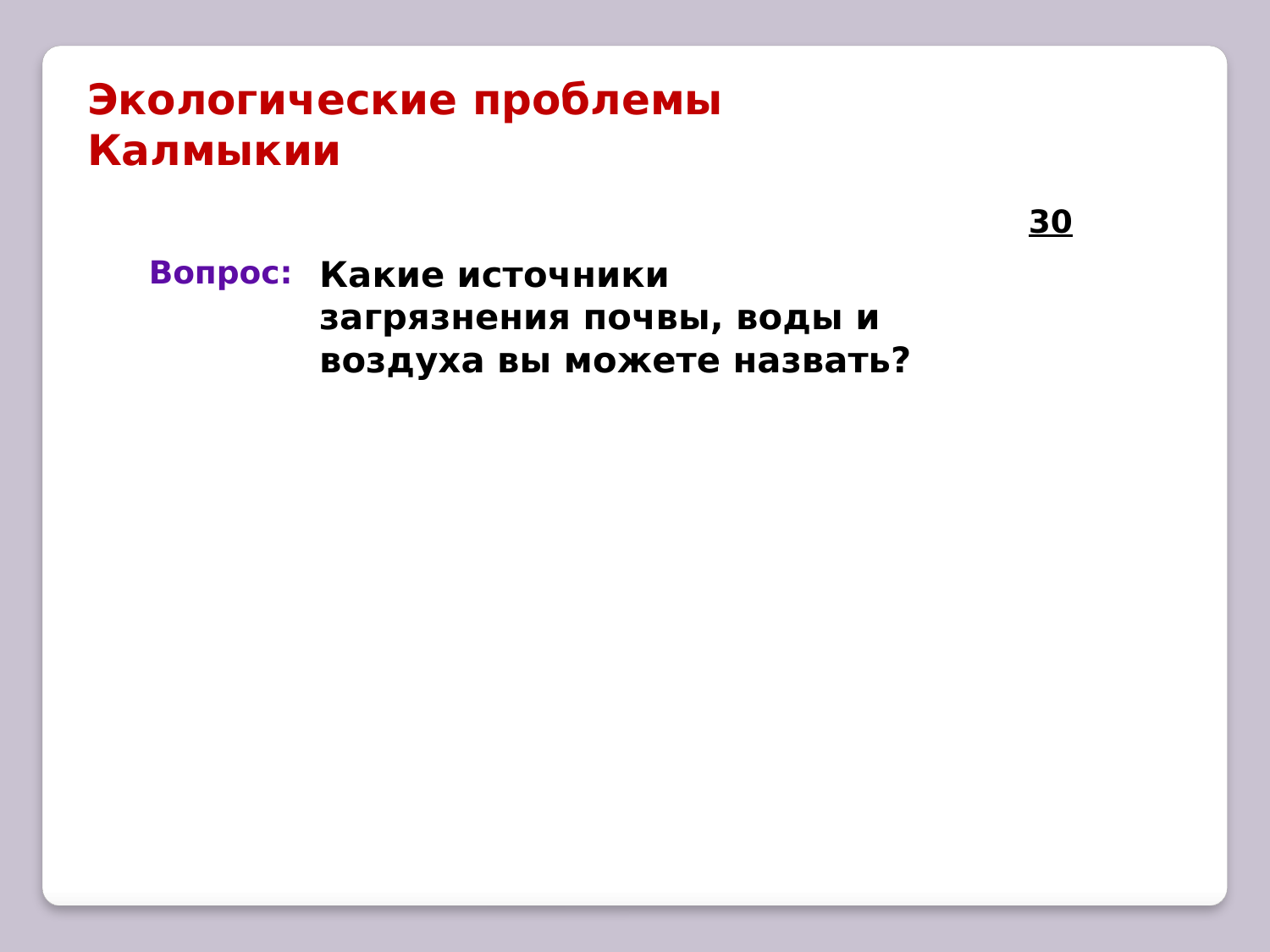

Экологические проблемы Калмыкии
30
Вопрос:
Какие источники загрязнения почвы, воды и воздуха вы можете назвать?